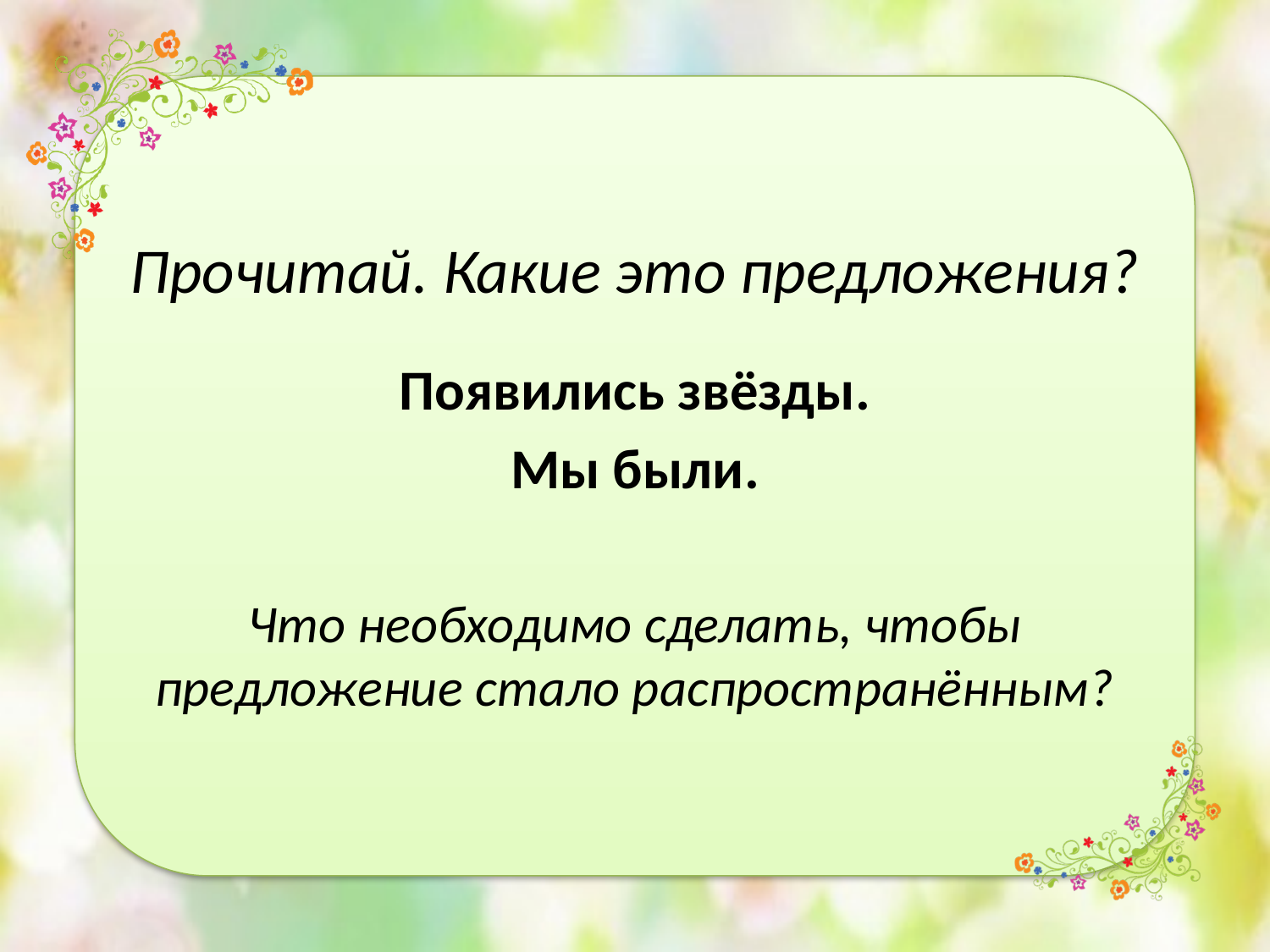

# Прочитай. Какие это предложения?
Появились звёзды.
Мы были.

Что необходимо сделать, чтобы предложение стало распространённым?